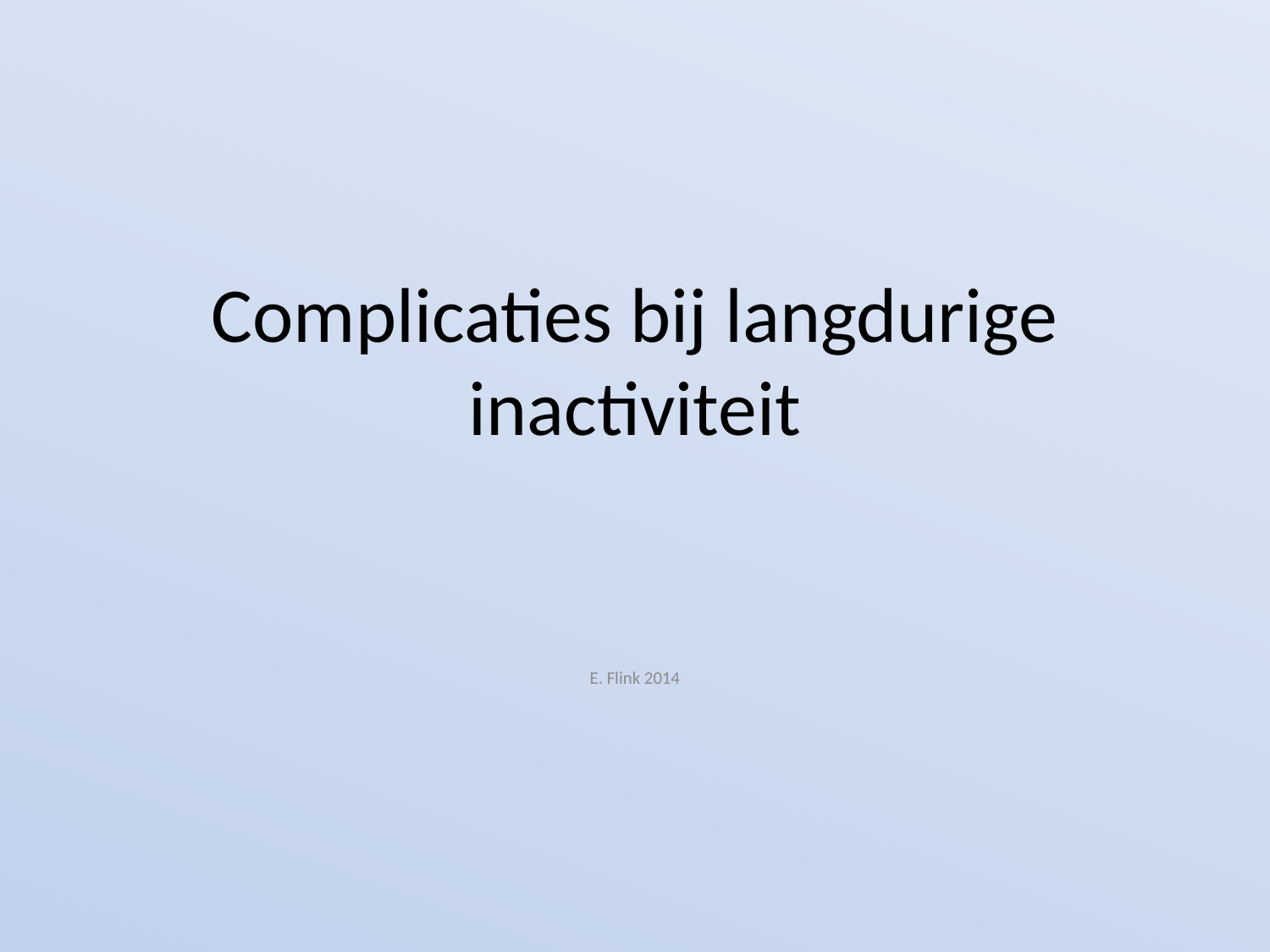

# Complicaties bij langdurige inactiviteit

E. Flink 2014